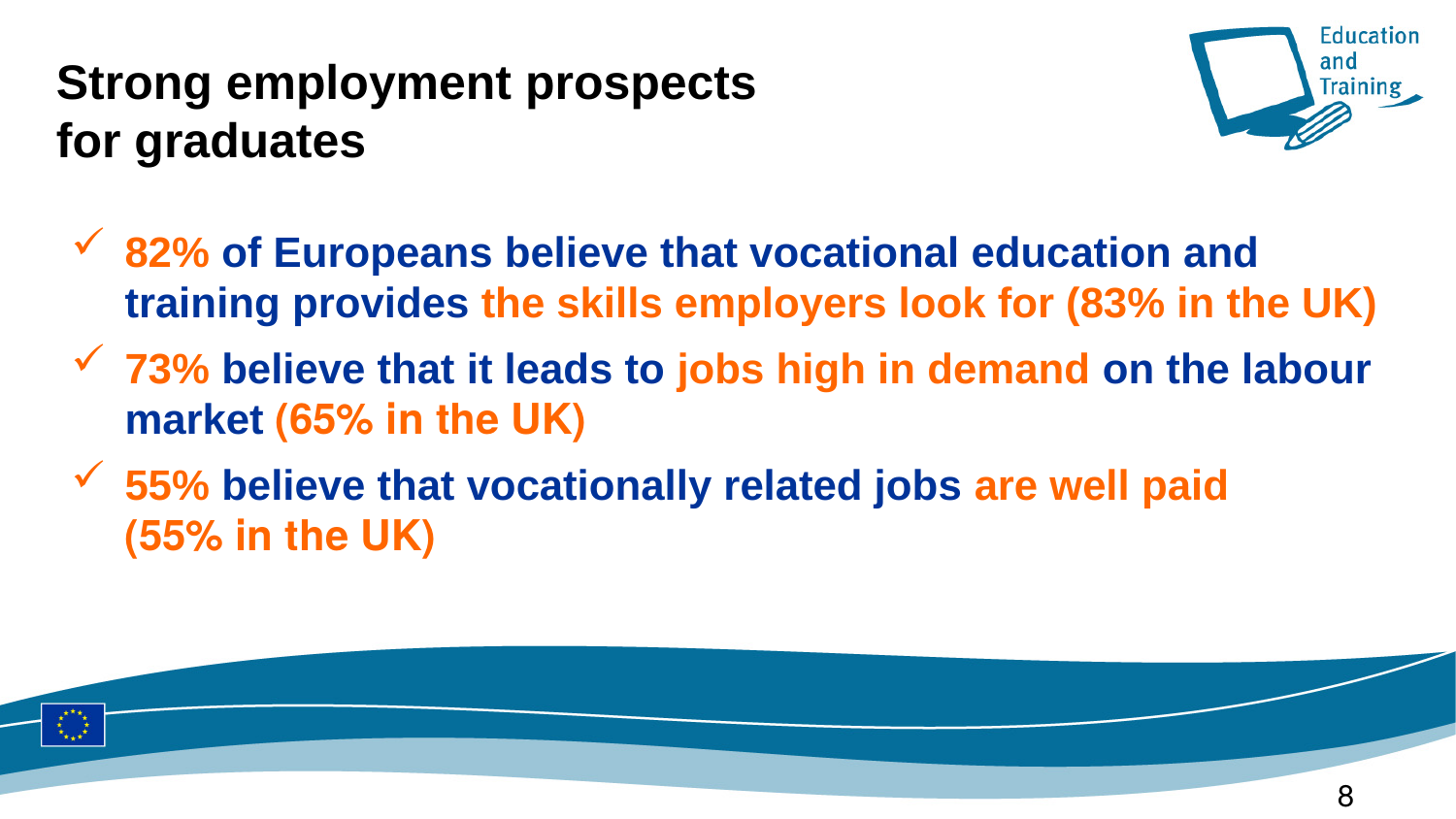

# Strong employment prospects for graduates

82% of Europeans believe that vocational education and training provides the skills employers look for (83% in the UK)

73% believe that it leads to jobs high in demand on the labour market (65% in the UK)

55% believe that vocationally related jobs are well paid
(55% in the UK)